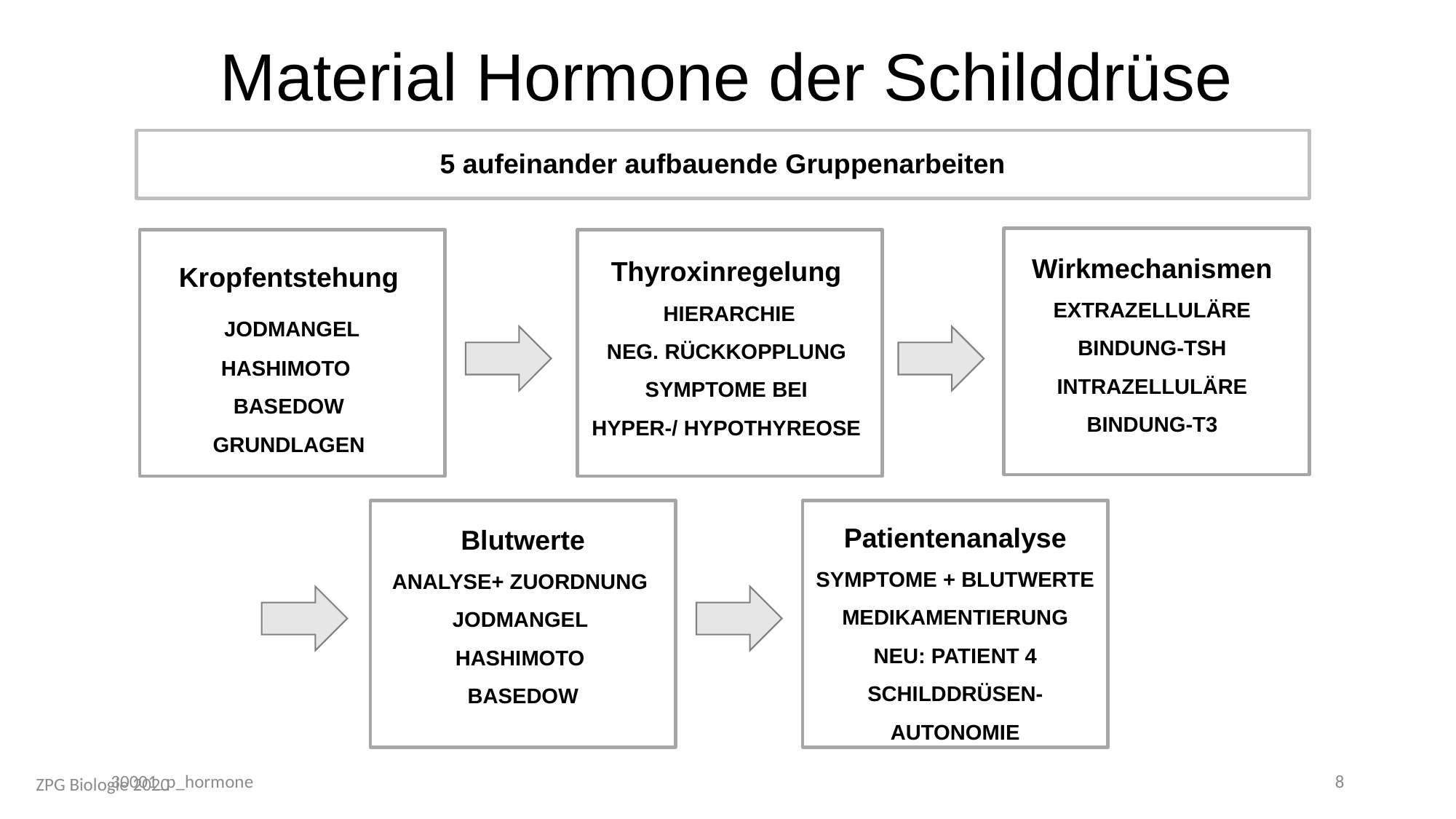

Material Hormone der Schilddrüse

5 aufeinander aufbauende Gruppenarbeiten

Wirkmechanismen
EXTRAZELLULÄRE BINDUNG-TSH
INTRAZELLULÄRE BINDUNG-T3

Thyroxinregelung
 HIERARCHIE
NEG. RÜCKKOPPLUNG
SYMPTOME BEI
HYPER-/ HYPOTHYREOSE
Kropfentstehung
 JODMANGEL
HASHIMOTO
BASEDOW
GRUNDLAGEN

Patientenanalyse
SYMPTOME + BLUTWERTE
MEDIKAMENTIERUNG
NEU: PATIENT 4
SCHILDDRÜSEN-
AUTONOMIE
Blutwerte
ANALYSE+ ZUORDNUNG
JODMANGEL
HASHIMOTO
BASEDOW

30001_p_hormone
8
ZPG Biologie 2020